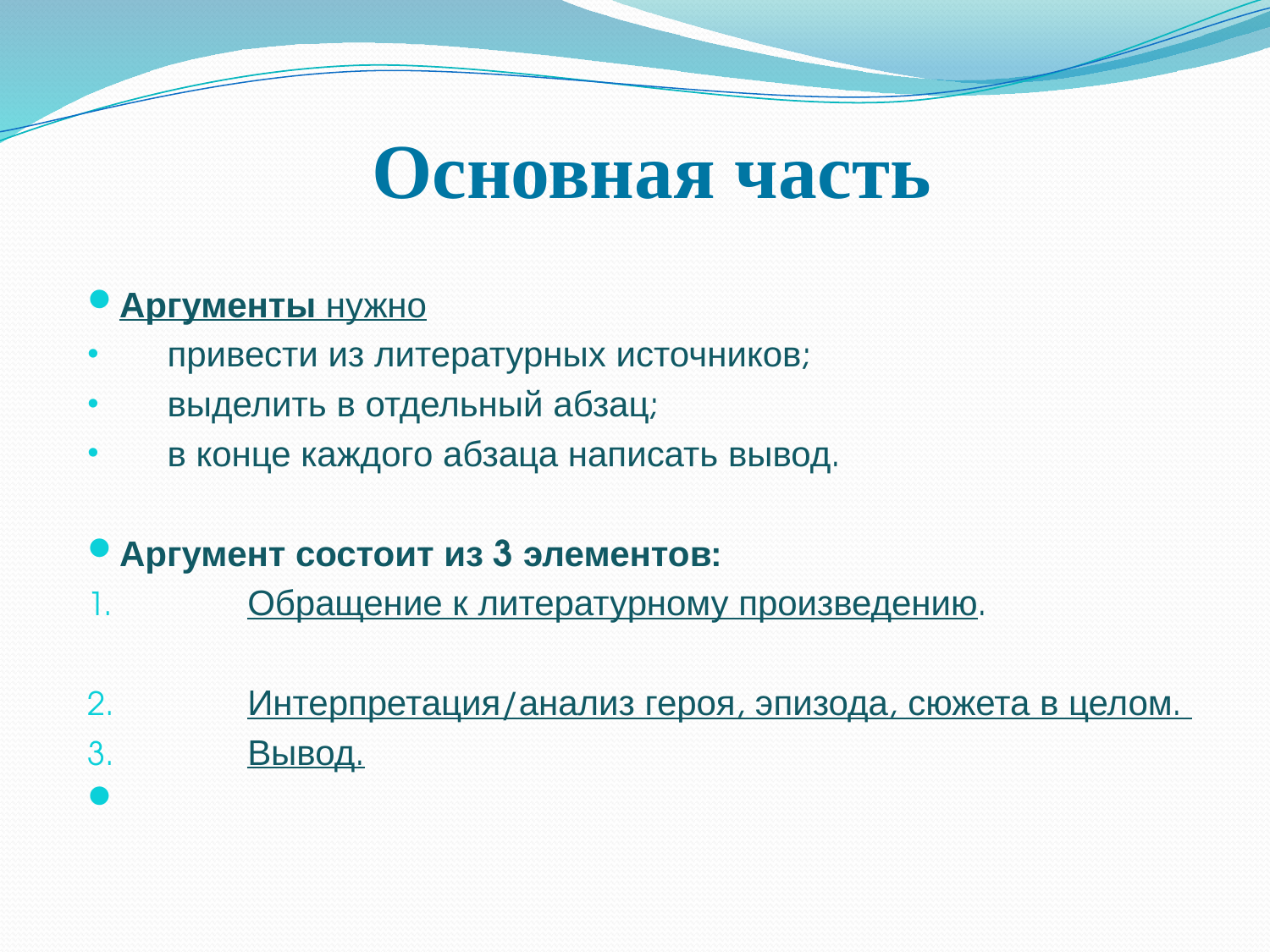

# Основная часть

Аргументы нужно
привести из литературных источников;
выделить в отдельный абзац;
в конце каждого абзаца написать вывод.

Аргумент состоит из 3 элементов:
Обращение к литературному произведению.

Интерпретация/анализ героя, эпизода, сюжета в целом.
Вывод.